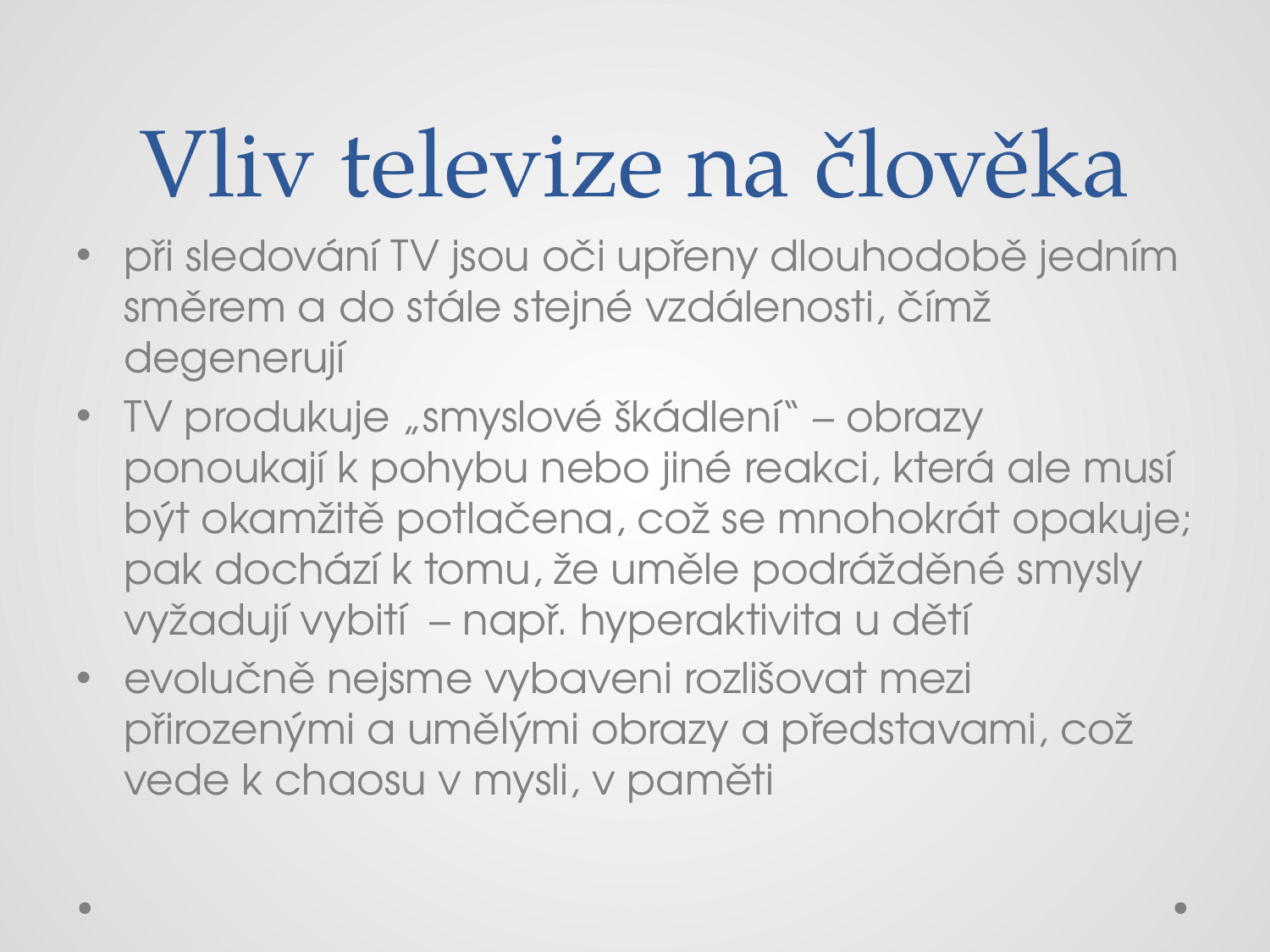

# Vliv televize na člověka
při sledování TV jsou oči upřeny dlouhodobě jedním směrem a do stále stejné vzdálenosti, čímž degenerují
TV produkuje „smyslové škádlení“ – obrazy ponoukají k pohybu nebo jiné reakci, která ale musí být okamžitě potlačena, což se mnohokrát opakuje; pak dochází k tomu, že uměle podrážděné smysly vyžadují vybití  – např. hyperaktivita u dětí
evolučně nejsme vybaveni rozlišovat mezi přirozenými a umělými obrazy a představami, což vede k chaosu v mysli, v paměti